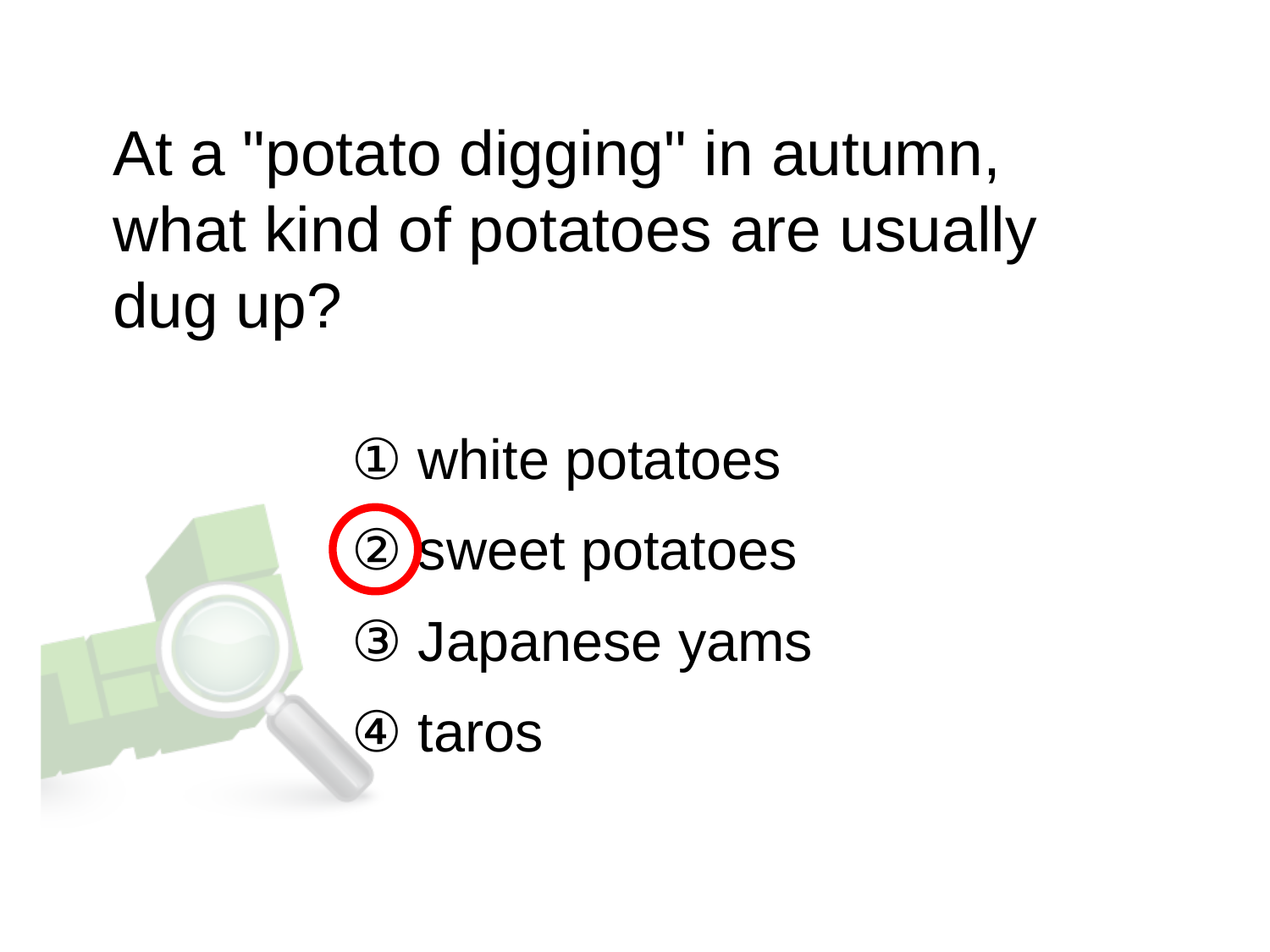

# At a "potato digging" in autumn, what kind of potatoes are usually dug up?
① white potatoes
② sweet potatoes
③ Japanese yams
④ taros